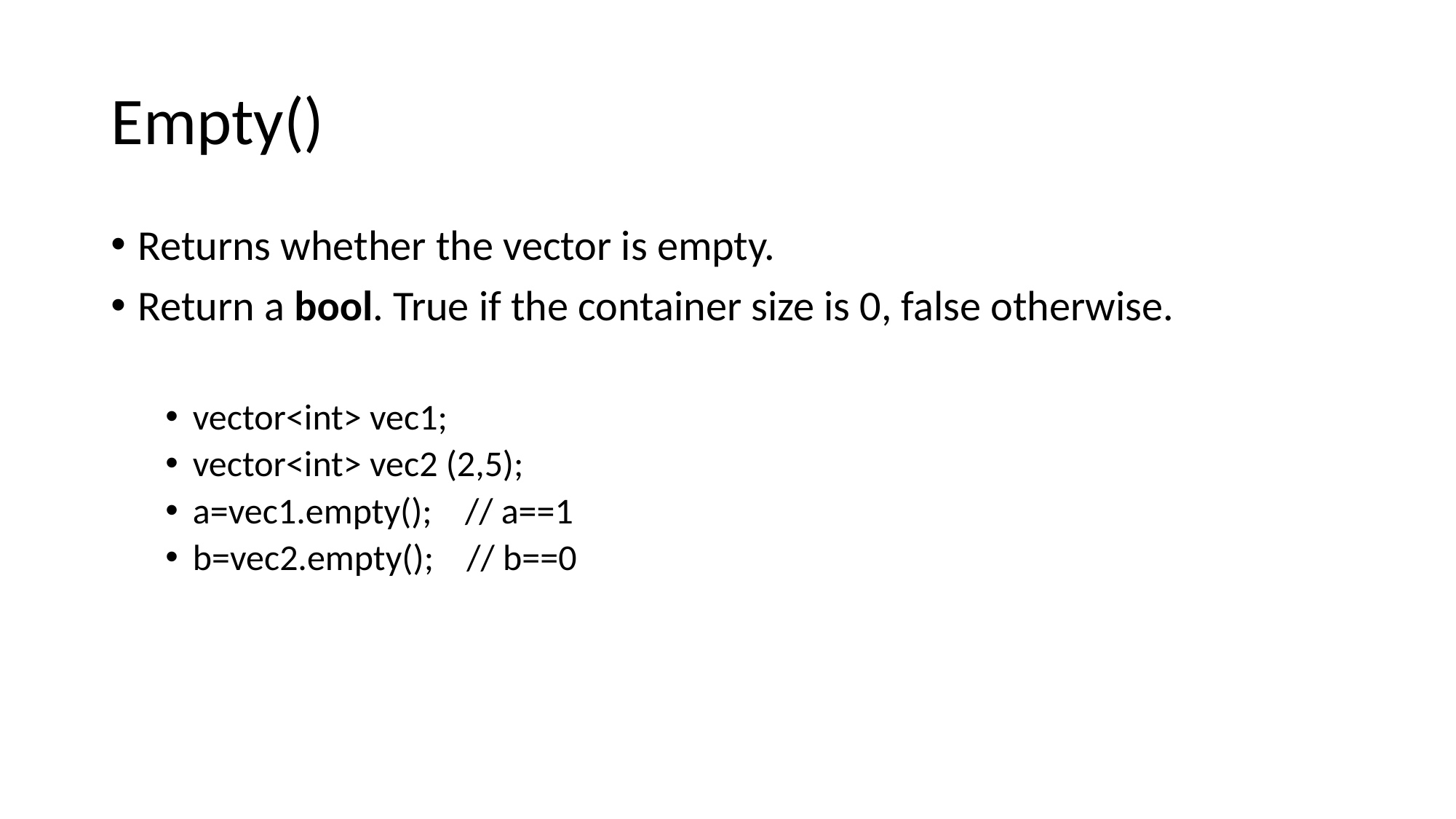

# Empty()
Returns whether the vector is empty.
Return a bool. True if the container size is 0, false otherwise.

vector<int> vec1;
vector<int> vec2 (2,5);
a=vec1.empty();    // a==1
b=vec2.empty();    // b==0